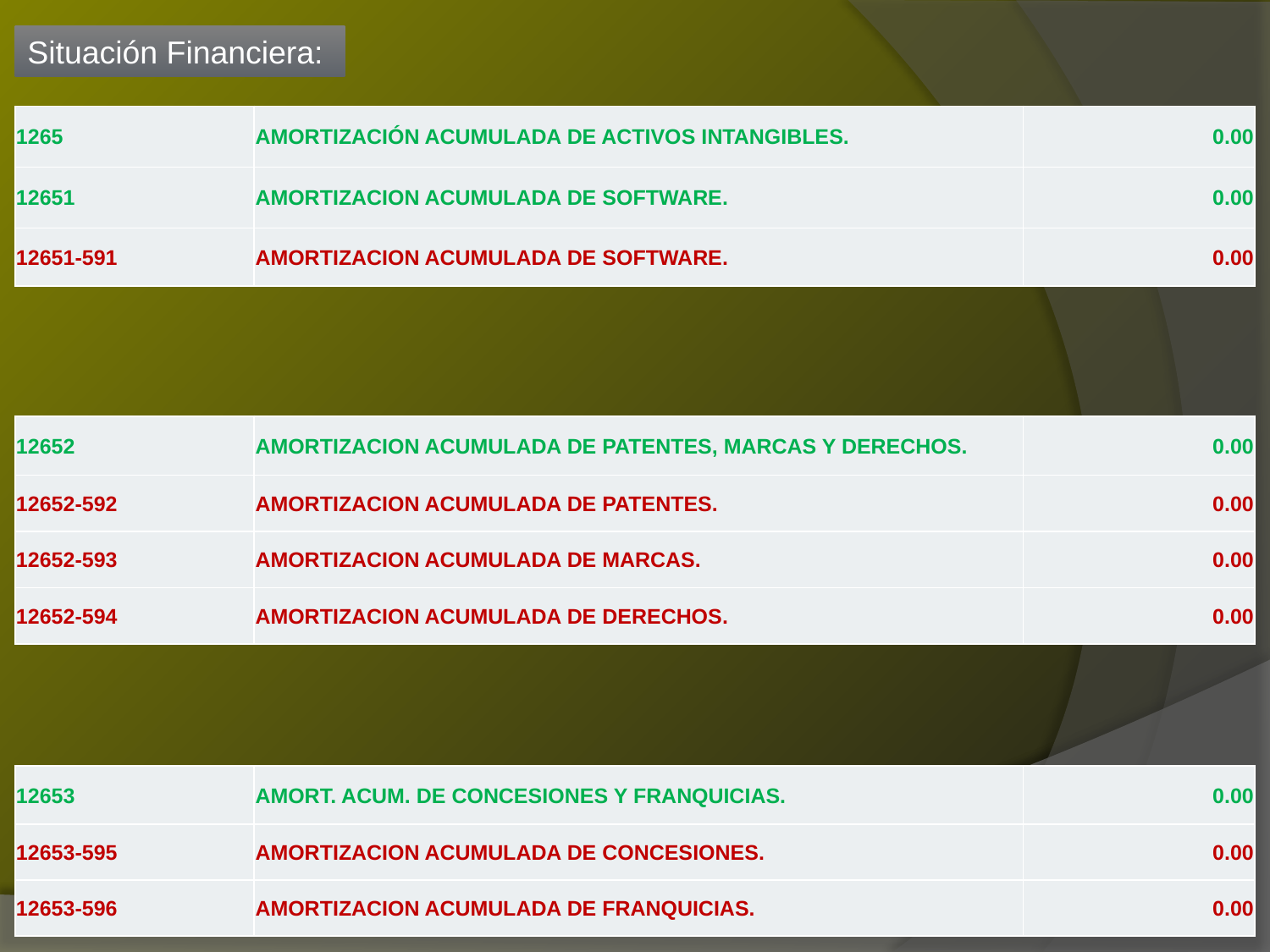

Situación Financiera:
| 1265 | AMORTIZACIÓN ACUMULADA DE ACTIVOS INTANGIBLES. | 0.00 |
| --- | --- | --- |
| 12651 | AMORTIZACION ACUMULADA DE SOFTWARE. | 0.00 |
| 12651-591 | AMORTIZACION ACUMULADA DE SOFTWARE. | 0.00 |
| 12652 | AMORTIZACION ACUMULADA DE PATENTES, MARCAS Y DERECHOS. | 0.00 |
| --- | --- | --- |
| 12652-592 | AMORTIZACION ACUMULADA DE PATENTES. | 0.00 |
| 12652-593 | AMORTIZACION ACUMULADA DE MARCAS. | 0.00 |
| 12652-594 | AMORTIZACION ACUMULADA DE DERECHOS. | 0.00 |
| 12653 | AMORT. ACUM. DE CONCESIONES Y FRANQUICIAS. | 0.00 |
| --- | --- | --- |
| 12653-595 | AMORTIZACION ACUMULADA DE CONCESIONES. | 0.00 |
| 12653-596 | AMORTIZACION ACUMULADA DE FRANQUICIAS. | 0.00 |